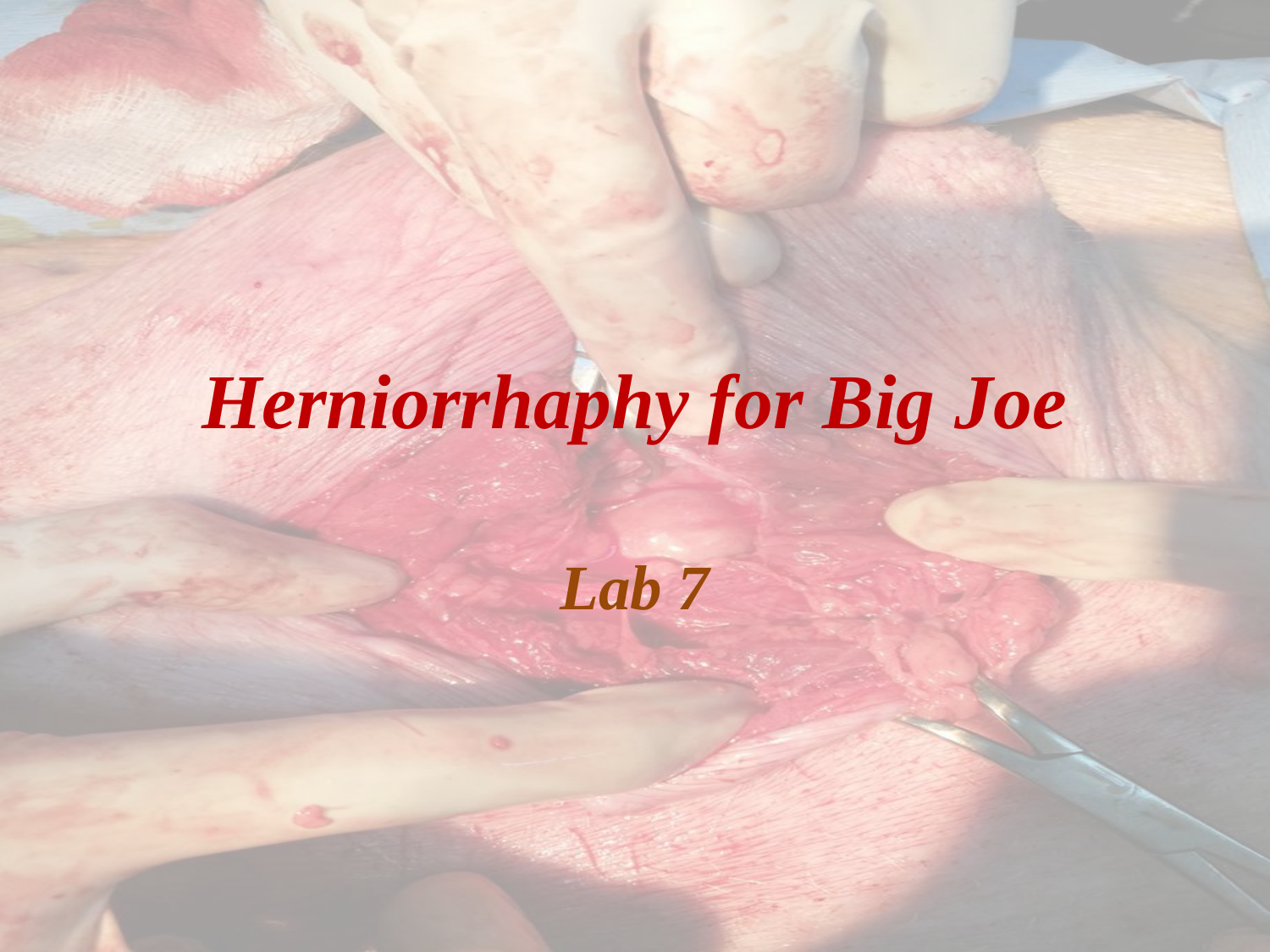

# Herniorrhaphy for Big Joe
Lab 7